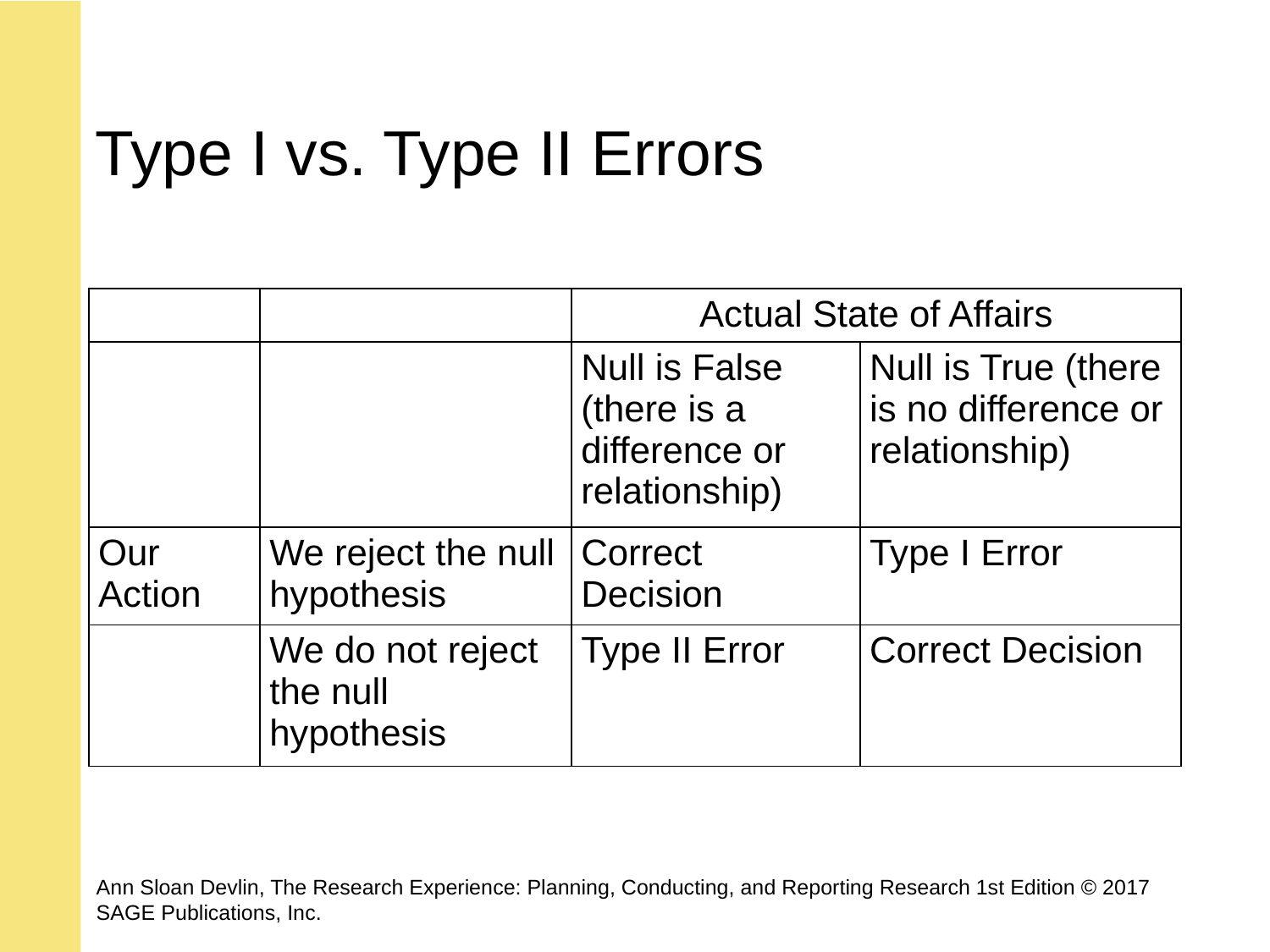

# Type I vs. Type II Errors

|  |  | Actual State of Affairs |  |
| --- | --- | --- | --- |
|  |  | Null is False (there is a difference or relationship) | Null is True (there is no difference or relationship) |
| Our Action | We reject the null hypothesis | Correct Decision | Type I Error |
|  | We do not reject the null hypothesis | Type II Error | Correct Decision |